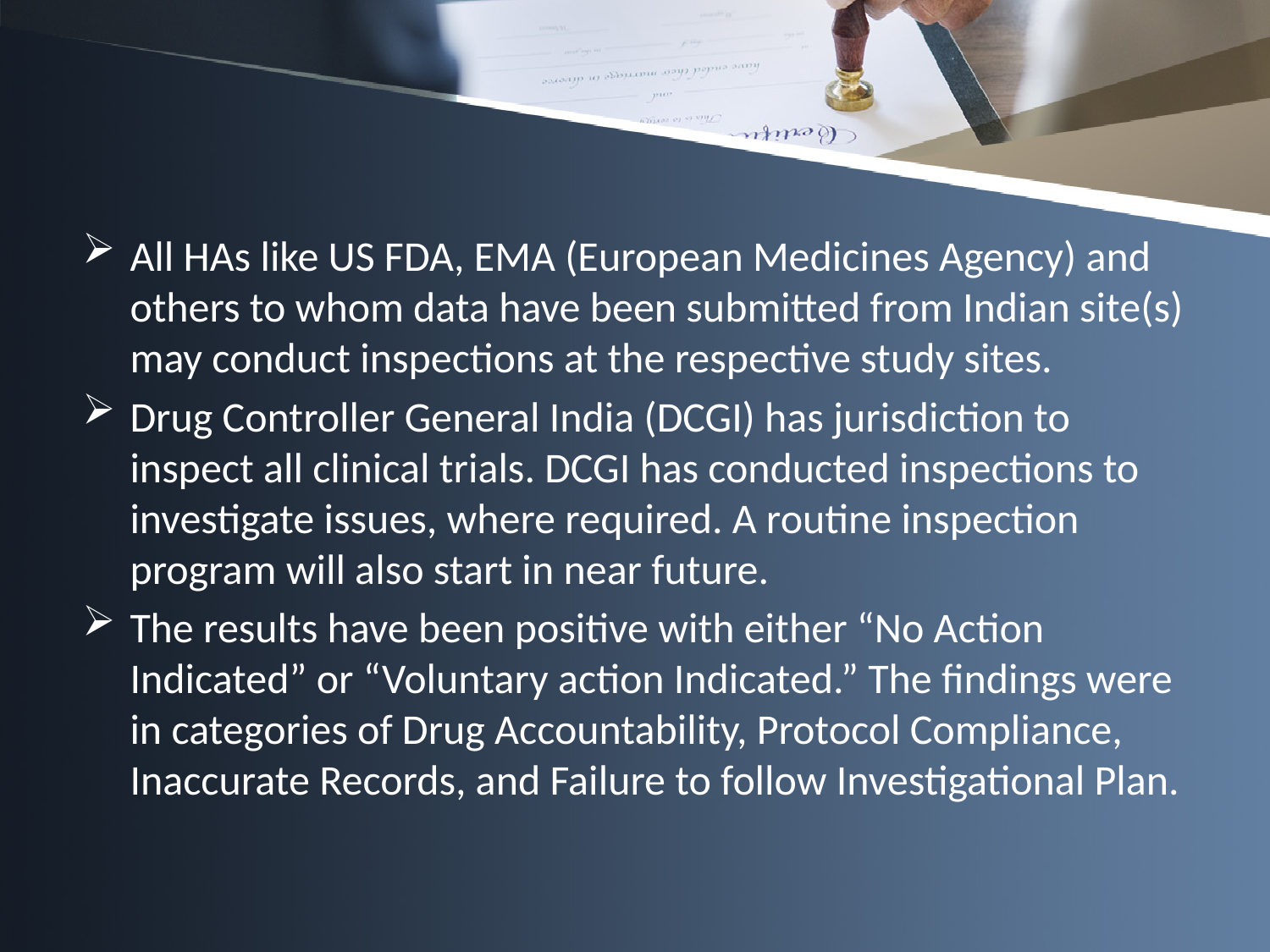

All HAs like US FDA, EMA (European Medicines Agency) and others to whom data have been submitted from Indian site(s) may conduct inspections at the respective study sites.
Drug Controller General India (DCGI) has jurisdiction to inspect all clinical trials. DCGI has conducted inspections to investigate issues, where required. A routine inspection program will also start in near future.
The results have been positive with either “No Action Indicated” or “Voluntary action Indicated.” The findings were in categories of Drug Accountability, Protocol Compliance, Inaccurate Records, and Failure to follow Investigational Plan.